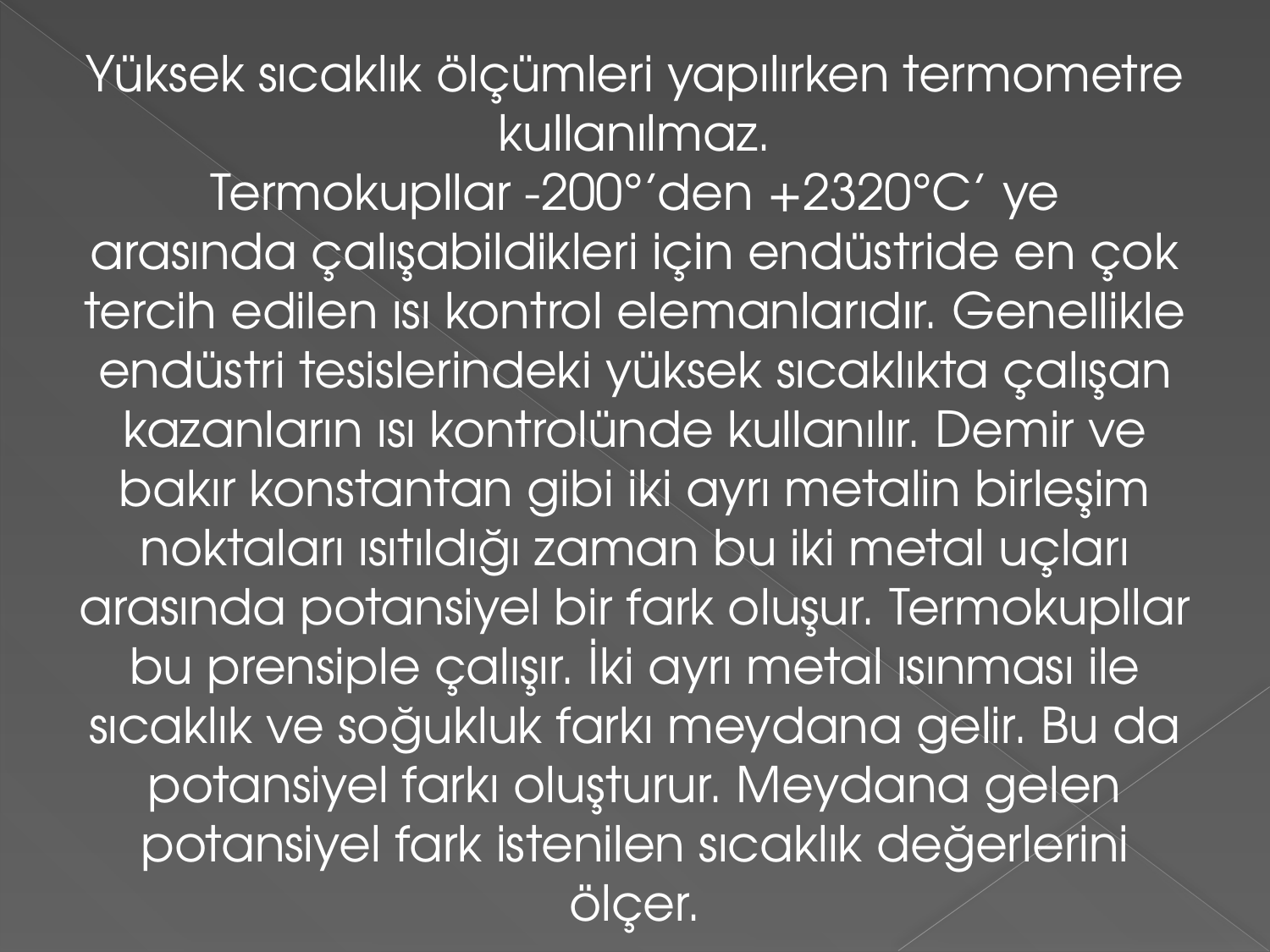

Yüksek sıcaklık ölçümleri yapılırken termometre kullanılmaz.
Termokupllar -200°’den +2320°C’ ye arasında çalışabildikleri için endüstride en çok tercih edilen ısı kontrol elemanlarıdır. Genellikle endüstri tesislerindeki yüksek sıcaklıkta çalışan kazanların ısı kontrolünde kullanılır. Demir ve bakır konstantan gibi iki ayrı metalin birleşim noktaları ısıtıldığı zaman bu iki metal uçları arasında potansiyel bir fark oluşur. Termokupllar bu prensiple çalışır. İki ayrı metal ısınması ile sıcaklık ve soğukluk farkı meydana gelir. Bu da potansiyel farkı oluşturur. Meydana gelen potansiyel fark istenilen sıcaklık değerlerini ölçer.